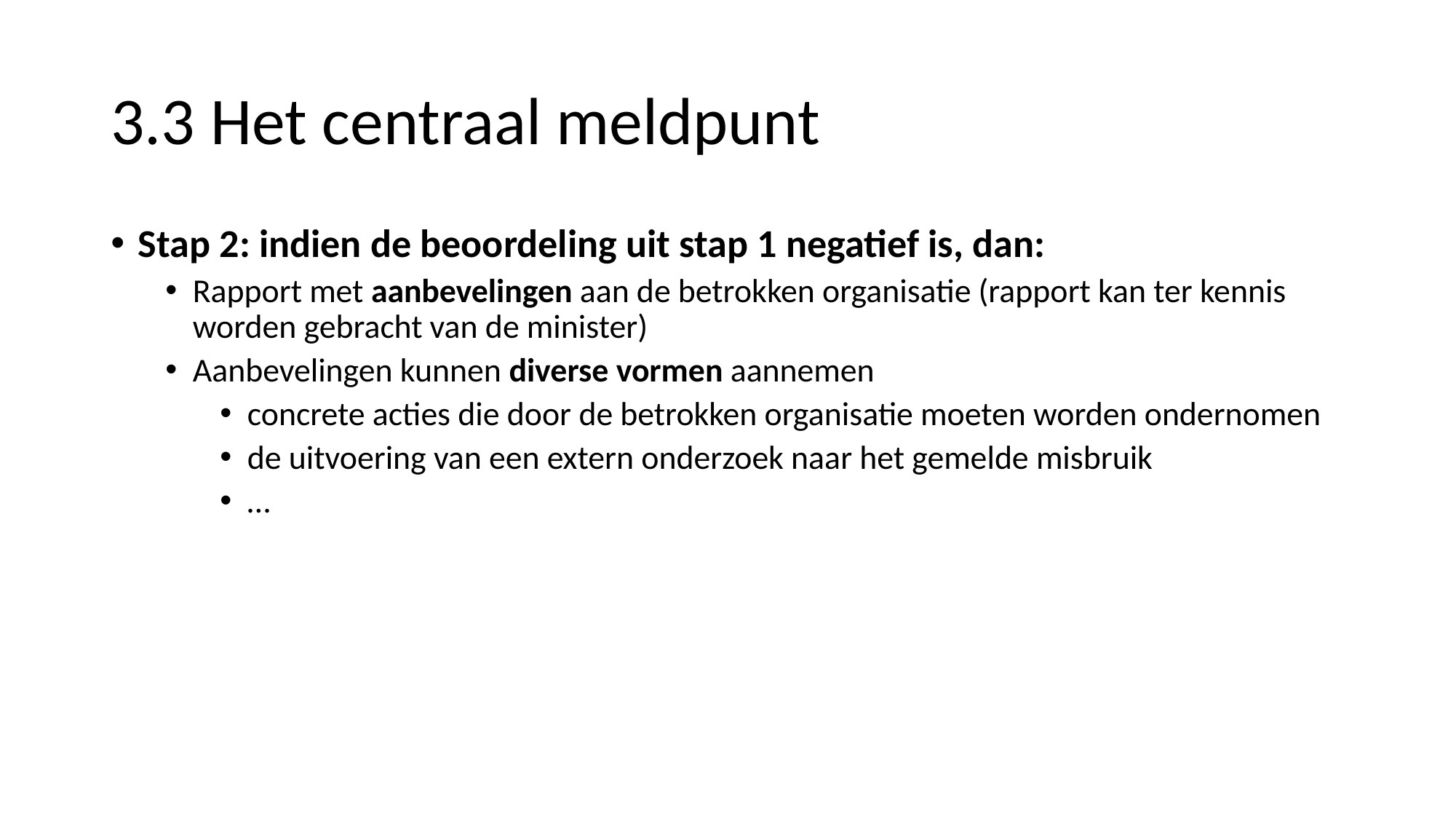

# 3.3 Het centraal meldpunt
Stap 2: indien de beoordeling uit stap 1 negatief is, dan:
Rapport met aanbevelingen aan de betrokken organisatie (rapport kan ter kennis worden gebracht van de minister)
Aanbevelingen kunnen diverse vormen aannemen
concrete acties die door de betrokken organisatie moeten worden ondernomen
de uitvoering van een extern onderzoek naar het gemelde misbruik
…